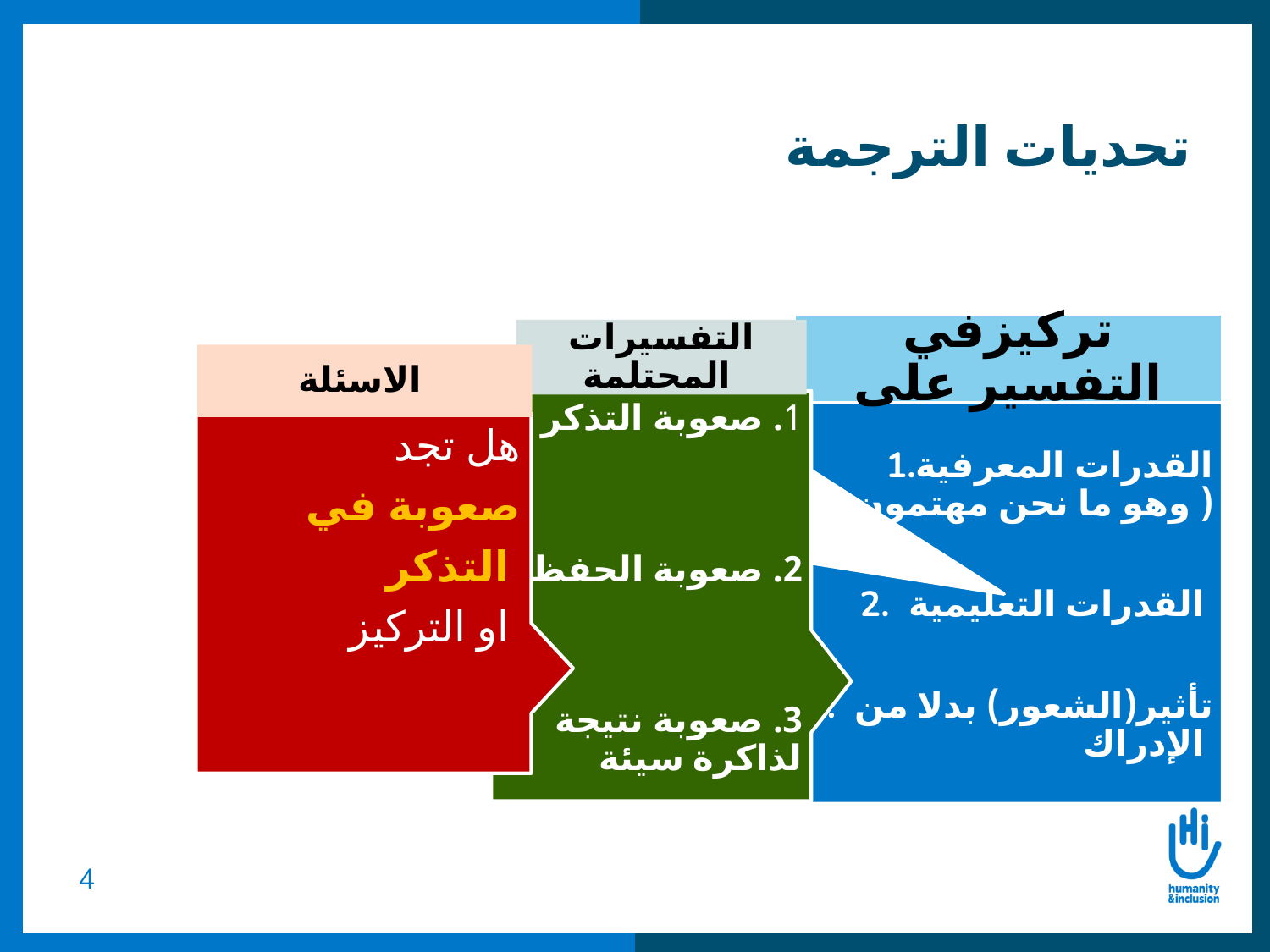

# تحديات الترجمة

1.القدرات المعرفية ( وهو ما نحن مهتمون به)

2.  القدرات التعليمية

3.  تأثير(الشعور) بدلا من الإدراك

تركيزفي التفسير على
1. صعوبة التذكر

2. صعوبة الحفظ

3. صعوبة نتيجة لذاكرة سيئة
التفسيرات المحتلمة
هل تجد
 صعوبة في
 التذكر
او التركيز
الاسئلة
4